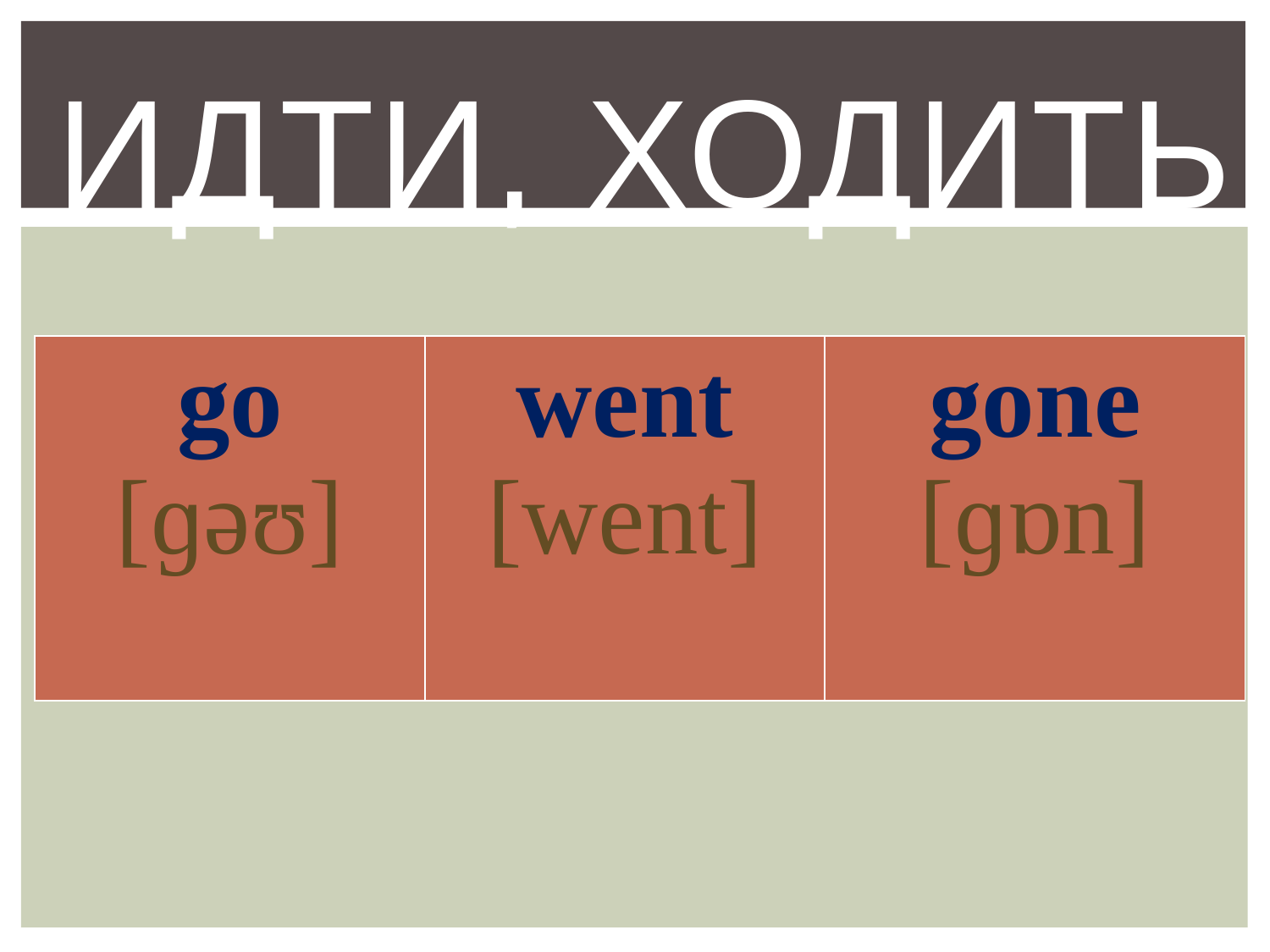

# идти, ходить
| go [ɡəʊ] | went [went] | gone [ɡɒn] |
| --- | --- | --- |